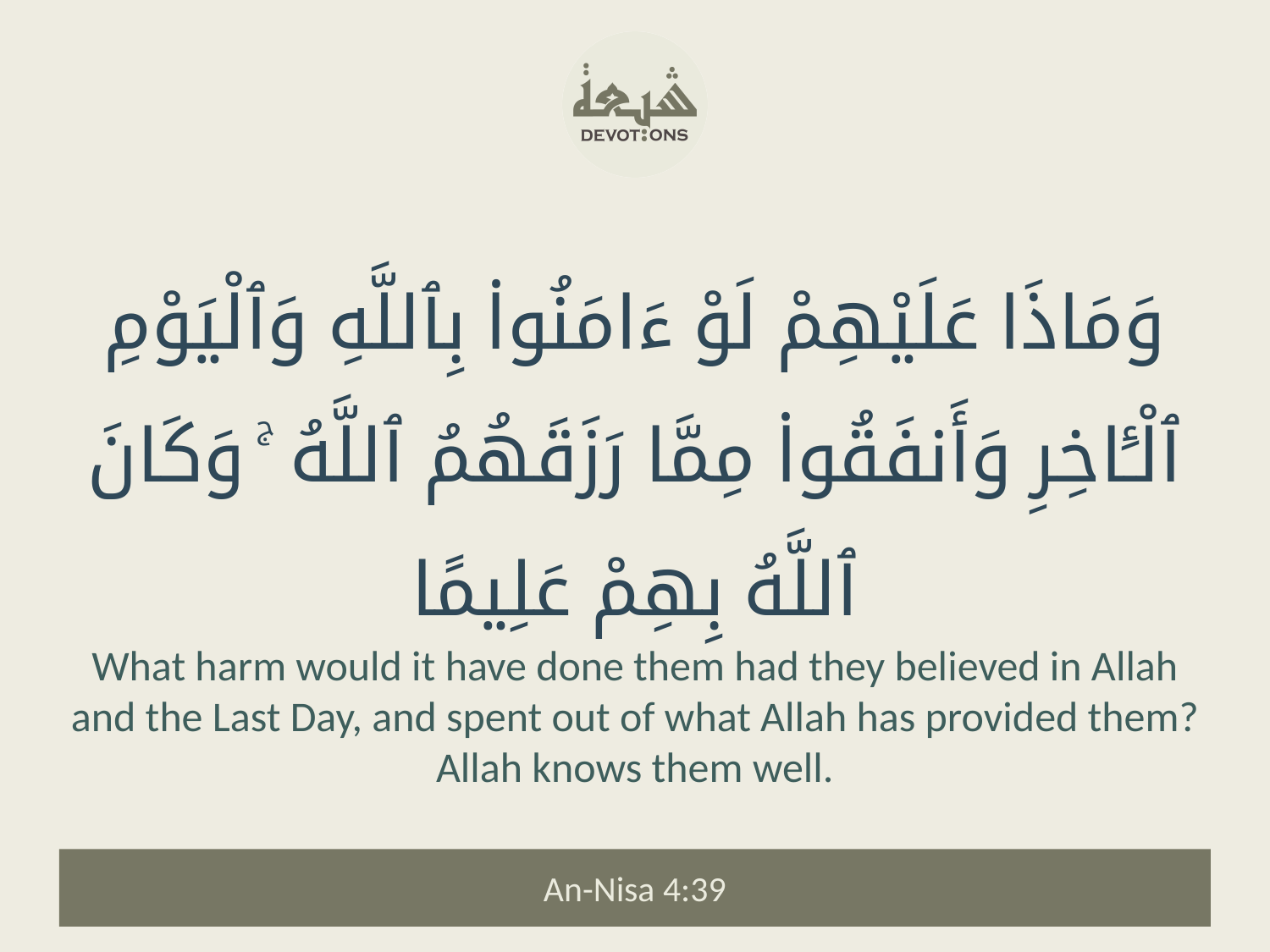

وَمَاذَا عَلَيْهِمْ لَوْ ءَامَنُوا۟ بِٱللَّهِ وَٱلْيَوْمِ ٱلْـَٔاخِرِ وَأَنفَقُوا۟ مِمَّا رَزَقَهُمُ ٱللَّهُ ۚ وَكَانَ ٱللَّهُ بِهِمْ عَلِيمًا
What harm would it have done them had they believed in Allah and the Last Day, and spent out of what Allah has provided them? Allah knows them well.
An-Nisa 4:39